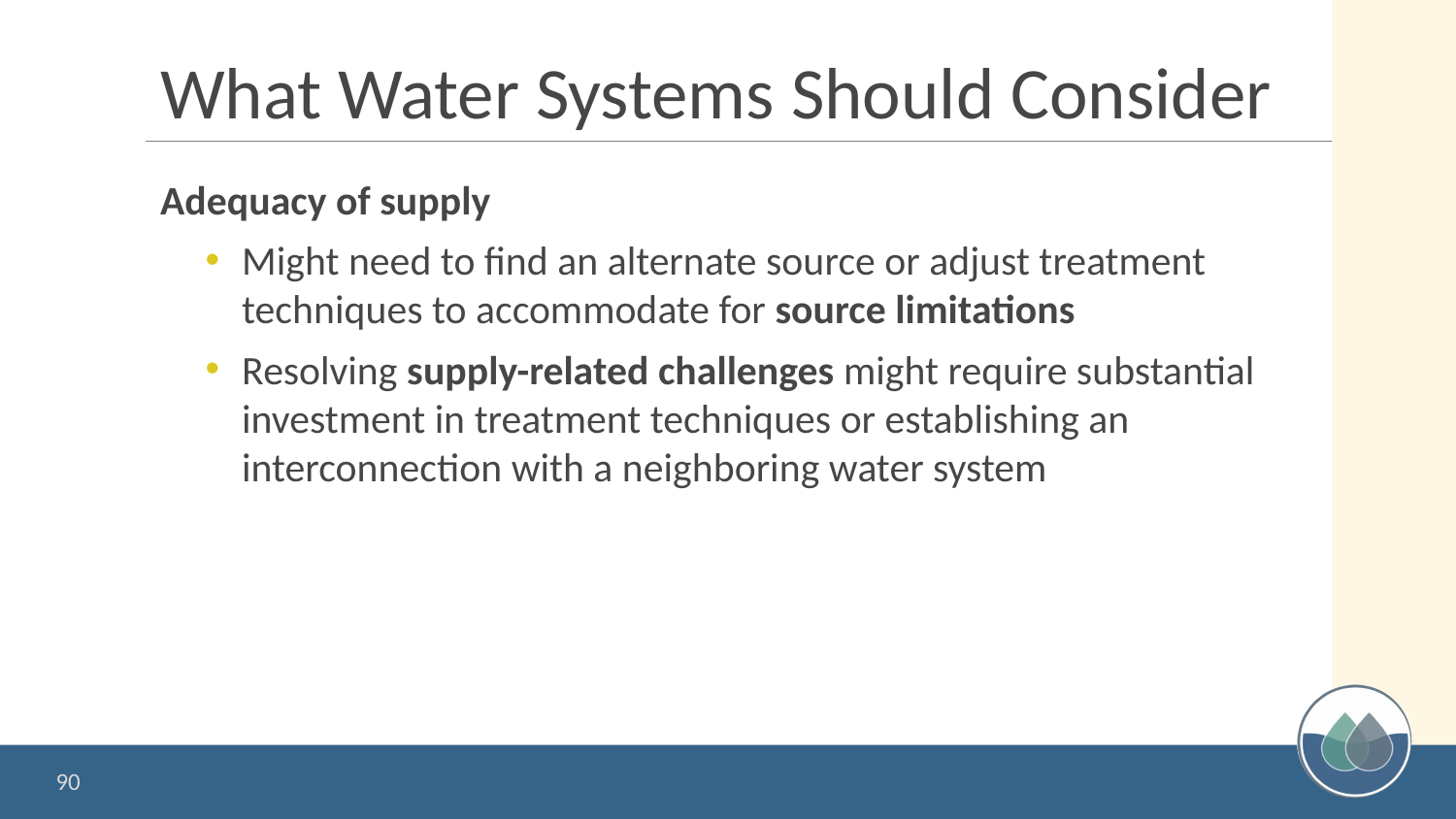

# What Water Systems Should Consider
Adequacy of supply
Might need to find an alternate source or adjust treatment techniques to accommodate for source limitations
Resolving supply-related challenges might require substantial investment in treatment techniques or establishing an interconnection with a neighboring water system
90